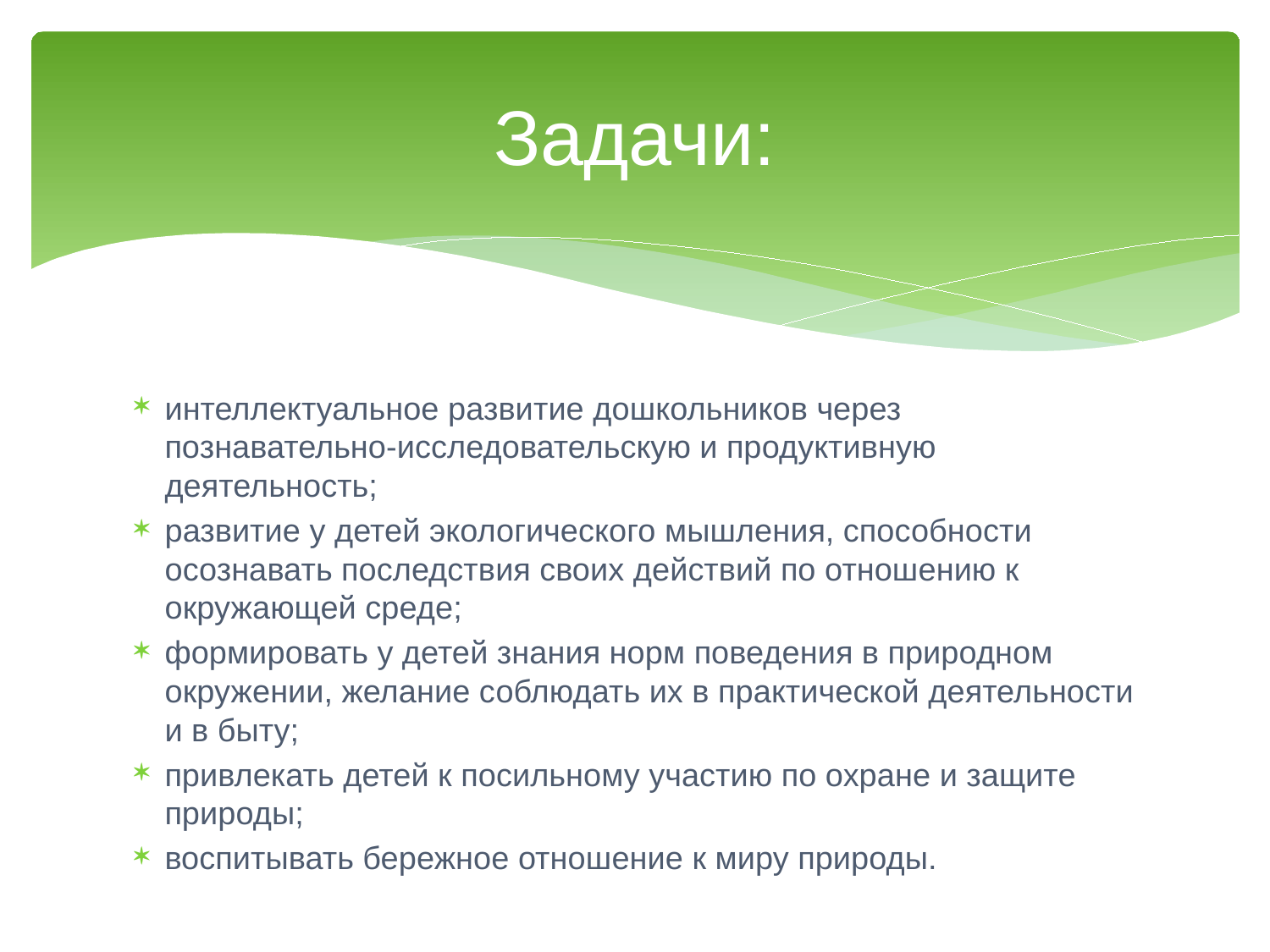

# Задачи:

интеллектуальное развитие дошкольников через познавательно-исследовательскую и продуктивную  деятельность;
развитие у детей экологического мышления, способности осознавать последствия своих действий по отношению к окружающей среде;
формировать у детей знания норм поведения в природном окружении, желание соблюдать их в практической деятельности и в быту;
привлекать детей к посильному участию по охране и защите природы;
воспитывать бережное отношение к миру природы.